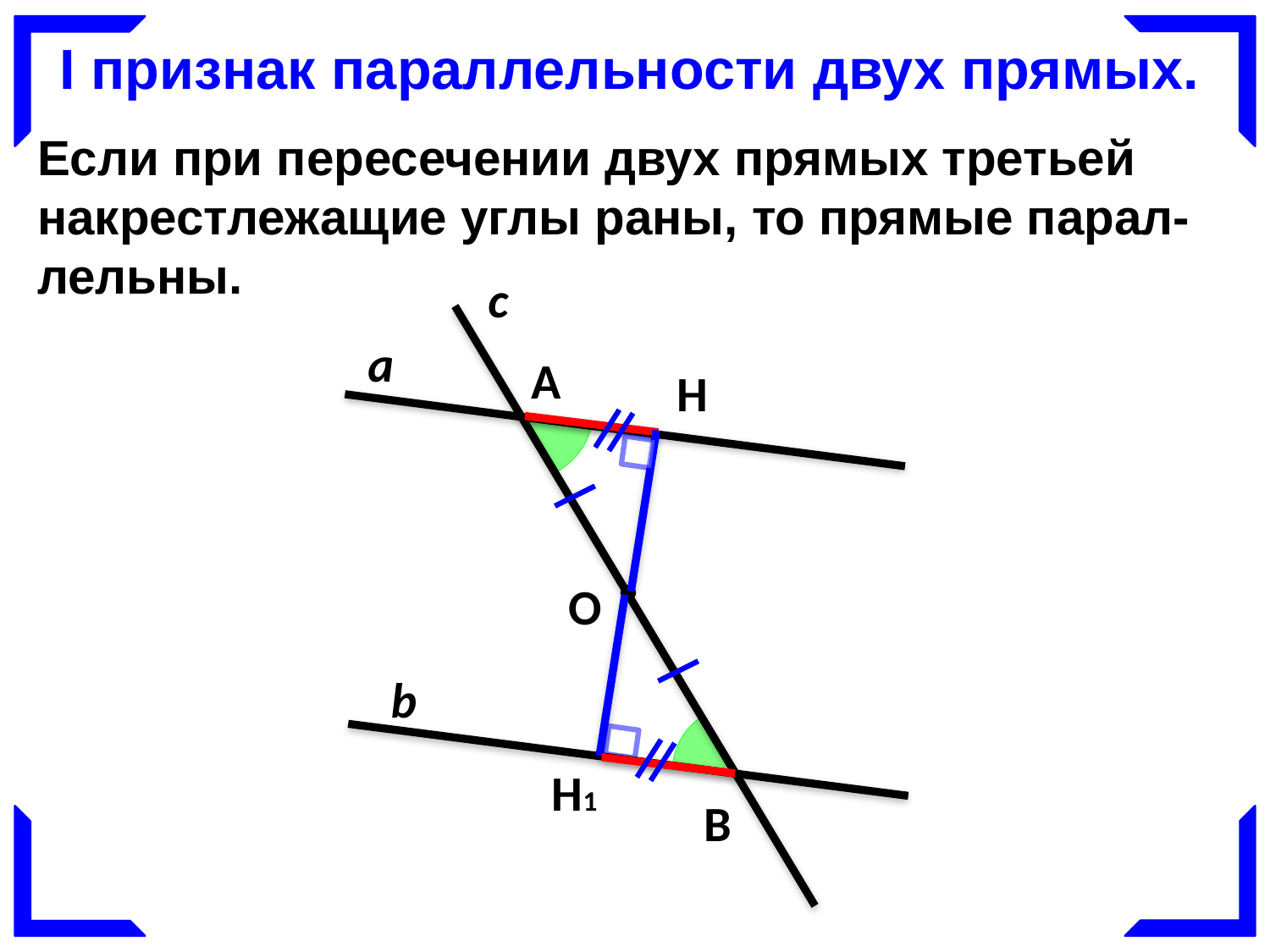

I признак параллельности двух прямых.
Если при пересечении двух прямых третьей
накрестлежащие углы раны, то прямые парал-
лельны.
c
a
А

Н

О

b

Н1
В